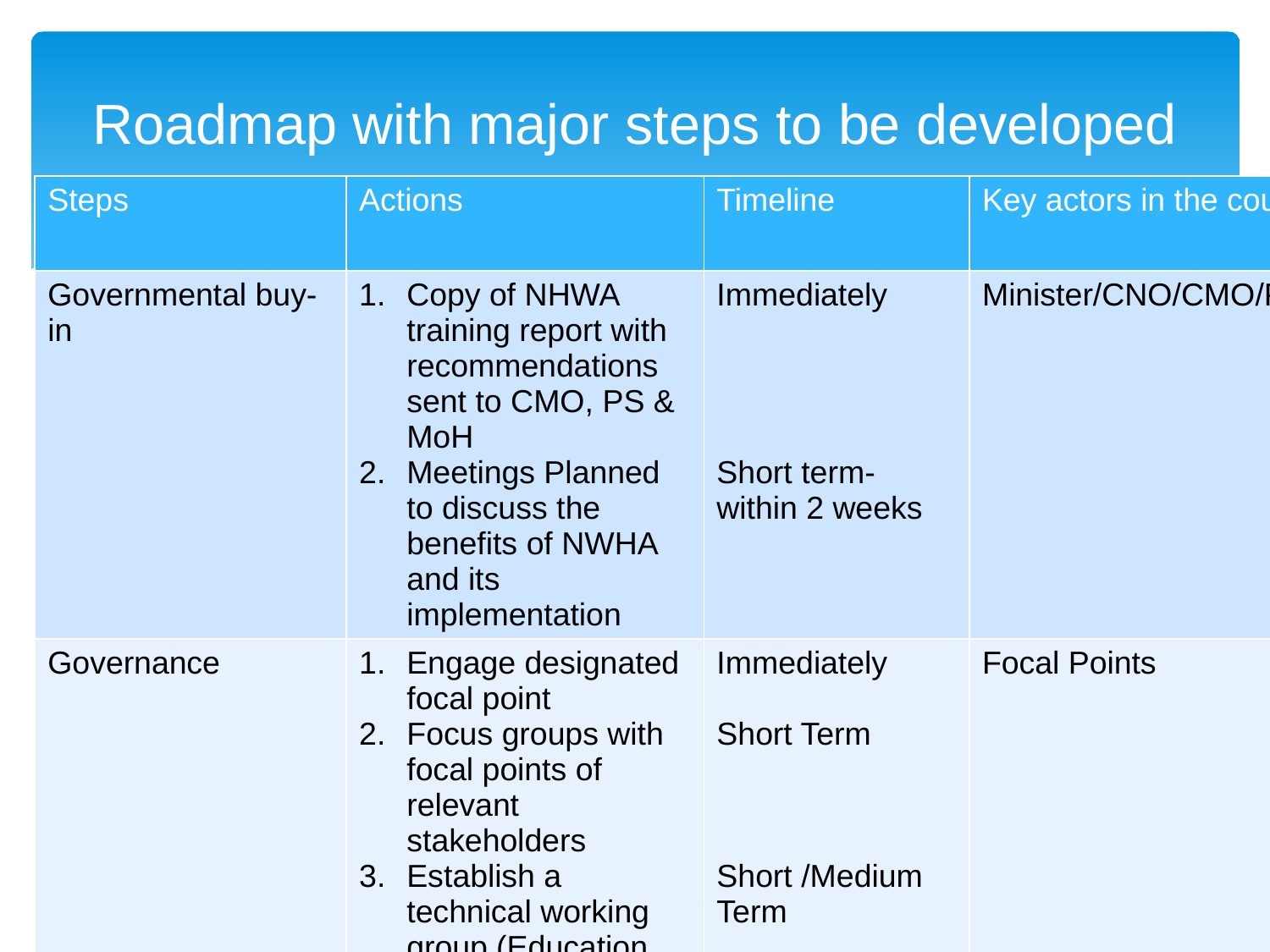

# Roadmap with major steps to be developed
| Steps | Actions | Timeline | Key actors in the country |
| --- | --- | --- | --- |
| Governmental buy-in | Copy of NHWA training report with recommendations sent to CMO, PS & MoH Meetings Planned to discuss the benefits of NWHA and its implementation | Immediately Short term- within 2 weeks | Minister/CNO/CMO/PS/Focal Point |
| Governance | Engage designated focal point Focus groups with focal points of relevant stakeholders Establish a technical working group (Education, Stats. Finance, Foreign affairs, Communication) | Immediately Short Term Short /Medium Term | Focal Points |
| Scoping and planning | Technical working group engages relevant experts e.g. Refine Maturity Assessment Prepare Budget Analysis Plan | Medium Term | Secretariat/Experts |
| Legal framework | Engage Legal Team to ensure that TORs an Governance rules comply in line with national regulations. Establish TORs and SOPs | Short Term Medium Term | Legal Team/Focal Point |
| Data compilation and analysis | Quality assessment of data sources. Data gathering and aggregation from the working group focal points Potential new sources of data identified to close gaps in the next implementation round. | Medium term | Technical Working Group |
| Validation | Political and technical evaluation of the NHWA process is formalized. Final report is prepared and adopted. Prepare key messages to decision makers in each sector and the public. | Medium Term | Focal Point & Technical Working Group |
| Dissemination | Define target audience. Prepare communication and dissemination plan. Communication products are released and followed up. | Medium/Long Term | Communication Team |
| Process revision / sustainability | Revise and update NHWA implementation and governance framework. Establish a plan to include new indicators and stakeholders. | Medium Term | Focal Point & Technical Working Group |